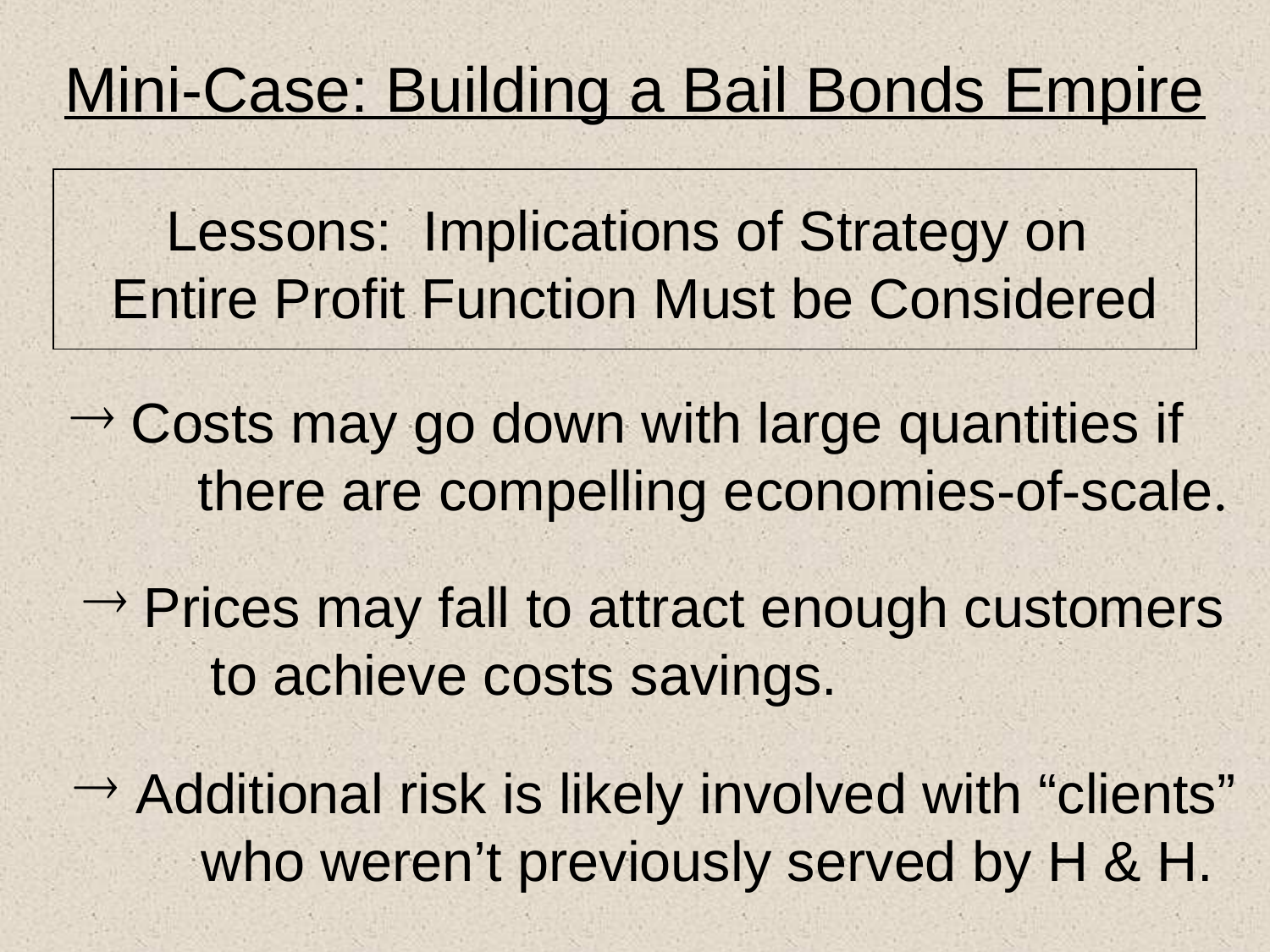

Mini-Case: Building a Bail Bonds Empire

Lessons:  Implications of Strategy on
Entire Profit Function Must be Considered
 Costs may go down with large quantities if
	there are compelling economies-of-scale.
 Prices may fall to attract enough customers
	to achieve costs savings.
 Additional risk is likely involved with “clients”
	who weren’t previously served by H & H.